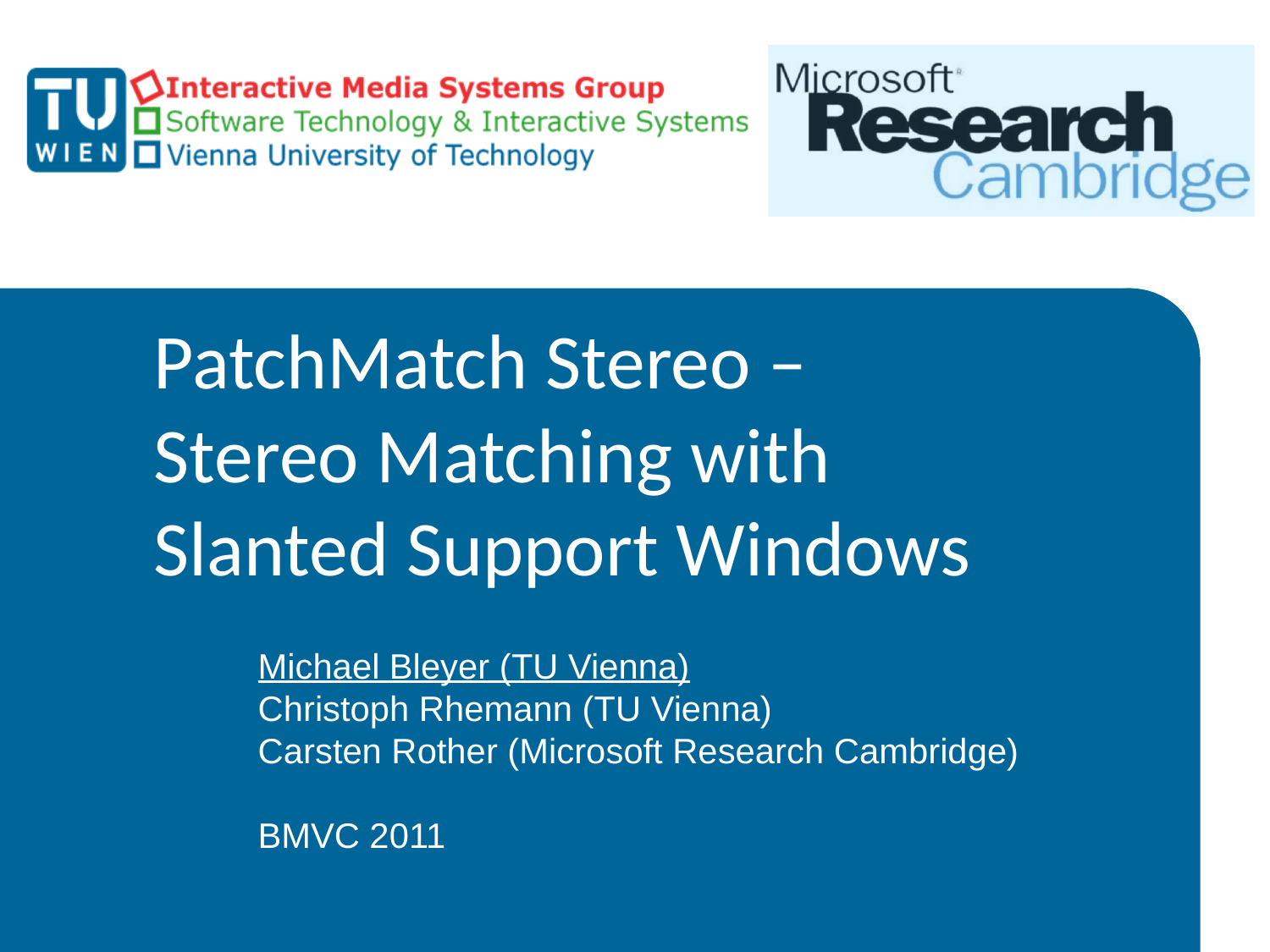

# PatchMatch Stereo – Stereo Matching with Slanted Support Windows
Michael Bleyer (TU Vienna)
Christoph Rhemann (TU Vienna)
Carsten Rother (Microsoft Research Cambridge)

BMVC 2011